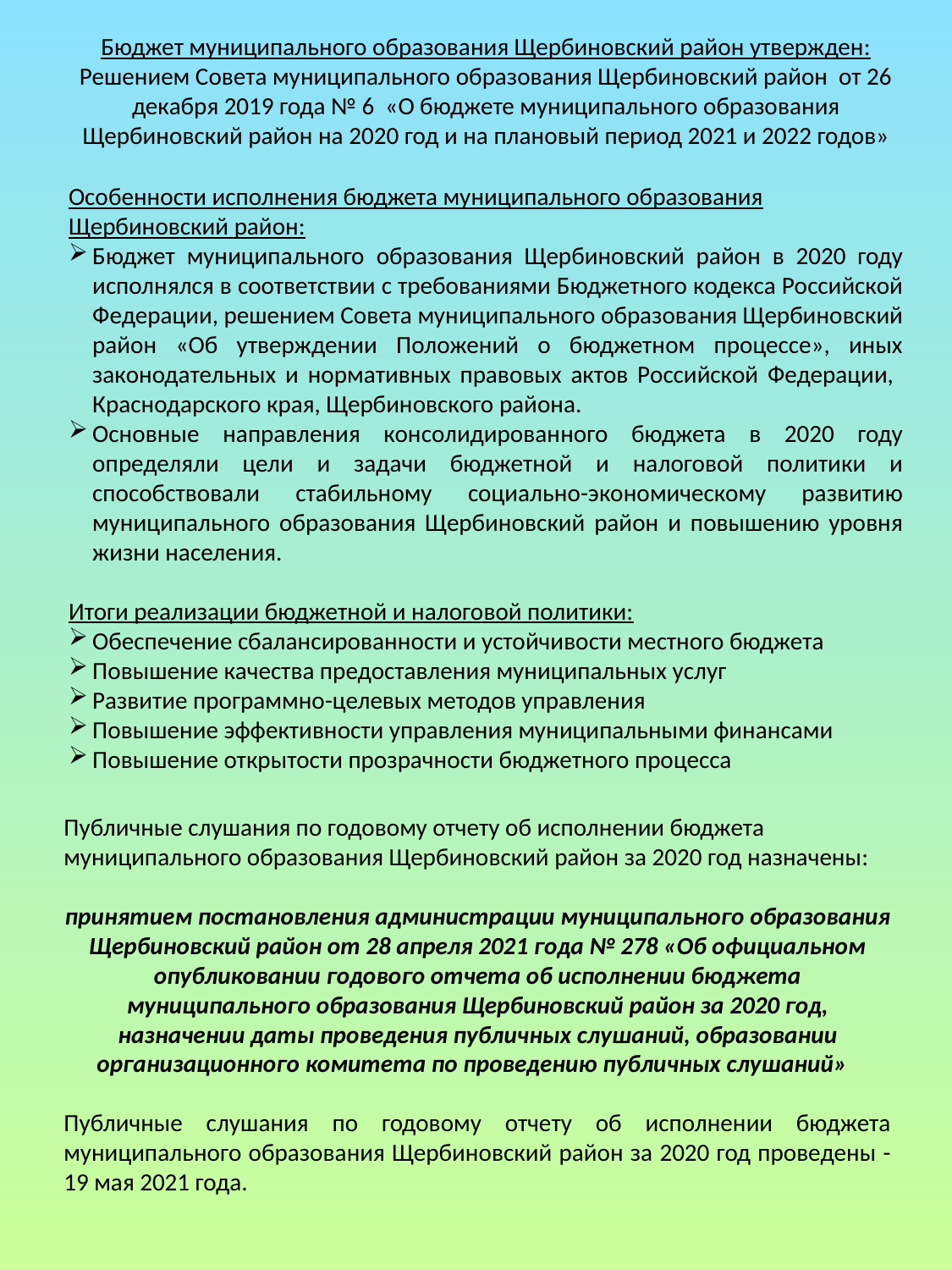

Бюджет муниципального образования Щербиновский район утвержден:
Решением Совета муниципального образования Щербиновский район  от 26 декабря 2019 года № 6  «О бюджете муниципального образования Щербиновский район на 2020 год и на плановый период 2021 и 2022 годов»
Особенности исполнения бюджета муниципального образования Щербиновский район:
Бюджет муниципального образования Щербиновский район в 2020 году исполнялся в соответствии с требованиями Бюджетного кодекса Российской Федерации, решением Совета муниципального образования Щербиновский район «Об утверждении Положений о бюджетном процессе», иных законодательных и нормативных правовых актов Российской Федерации,  Краснодарского края, Щербиновского района.
Основные направления консолидированного бюджета в 2020 году определяли цели и задачи бюджетной и налоговой политики и способствовали стабильному социально-экономическому развитию муниципального образования Щербиновский район и повышению уровня жизни населения.

Итоги реализации бюджетной и налоговой политики:
Обеспечение сбалансированности и устойчивости местного бюджета
Повышение качества предоставления муниципальных услуг
Развитие программно-целевых методов управления
Повышение эффективности управления муниципальными финансами
Повышение открытости прозрачности бюджетного процесса
Публичные слушания по годовому отчету об исполнении бюджета муниципального образования Щербиновский район за 2020 год назначены:

принятием постановления администрации муниципального образования Щербиновский район от 28 апреля 2021 года № 278 «Об официальном опубликовании годового отчета об исполнении бюджета муниципального образования Щербиновский район за 2020 год, назначении даты проведения публичных слушаний, образовании организационного комитета по проведению публичных слушаний»

Публичные слушания по годовому отчету об исполнении бюджета муниципального образования Щербиновский район за 2020 год проведены - 19 мая 2021 года.